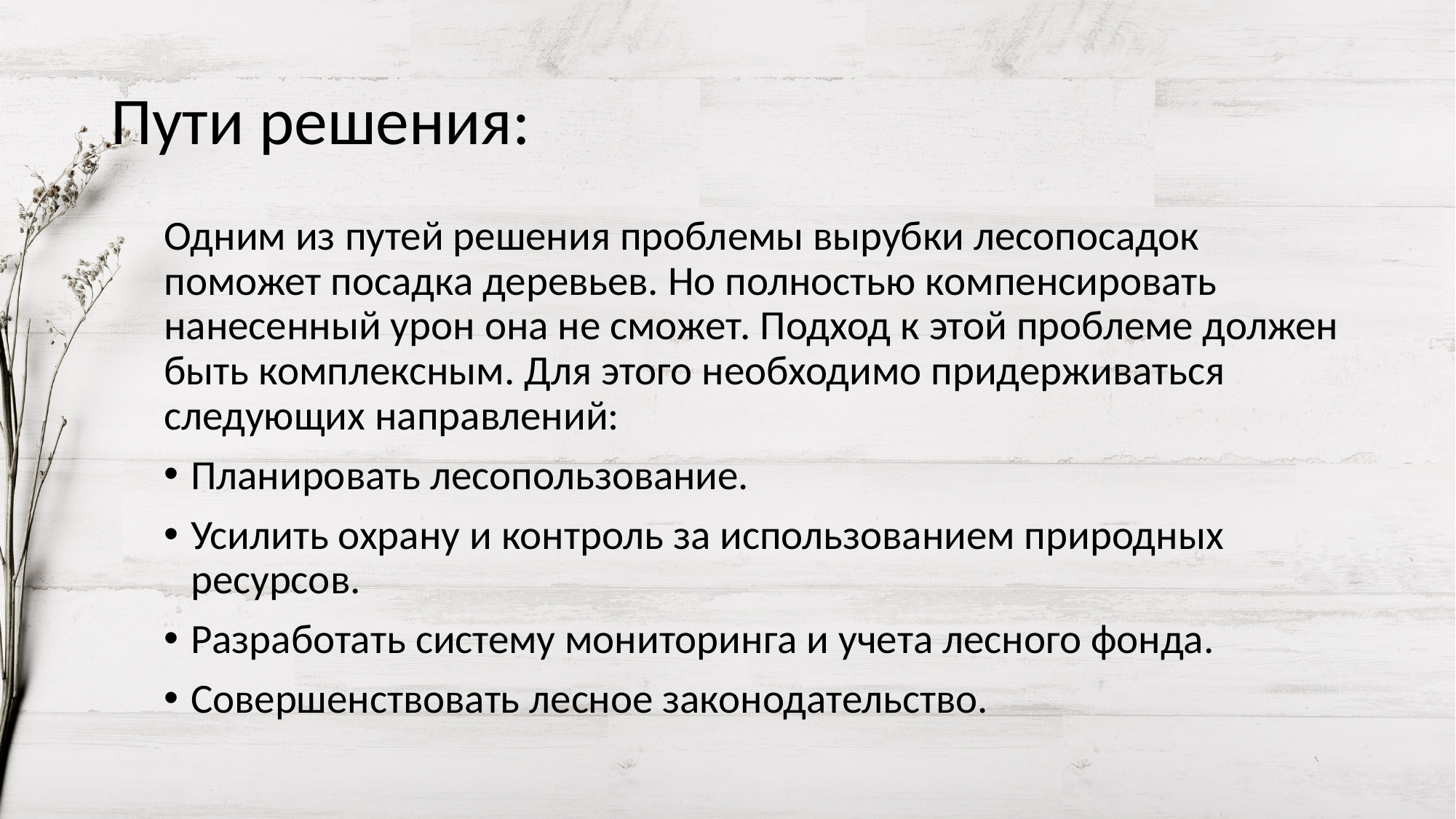

# Пути решения:
Одним из путей решения проблемы вырубки лесопосадок поможет посадка деревьев. Но полностью компенсировать нанесенный урон она не сможет. Подход к этой проблеме должен быть комплексным. Для этого необходимо придерживаться следующих направлений:
Планировать лесопользование.
Усилить охрану и контроль за использованием природных ресурсов.
Разработать систему мониторинга и учета лесного фонда.
Совершенствовать лесное законодательство.